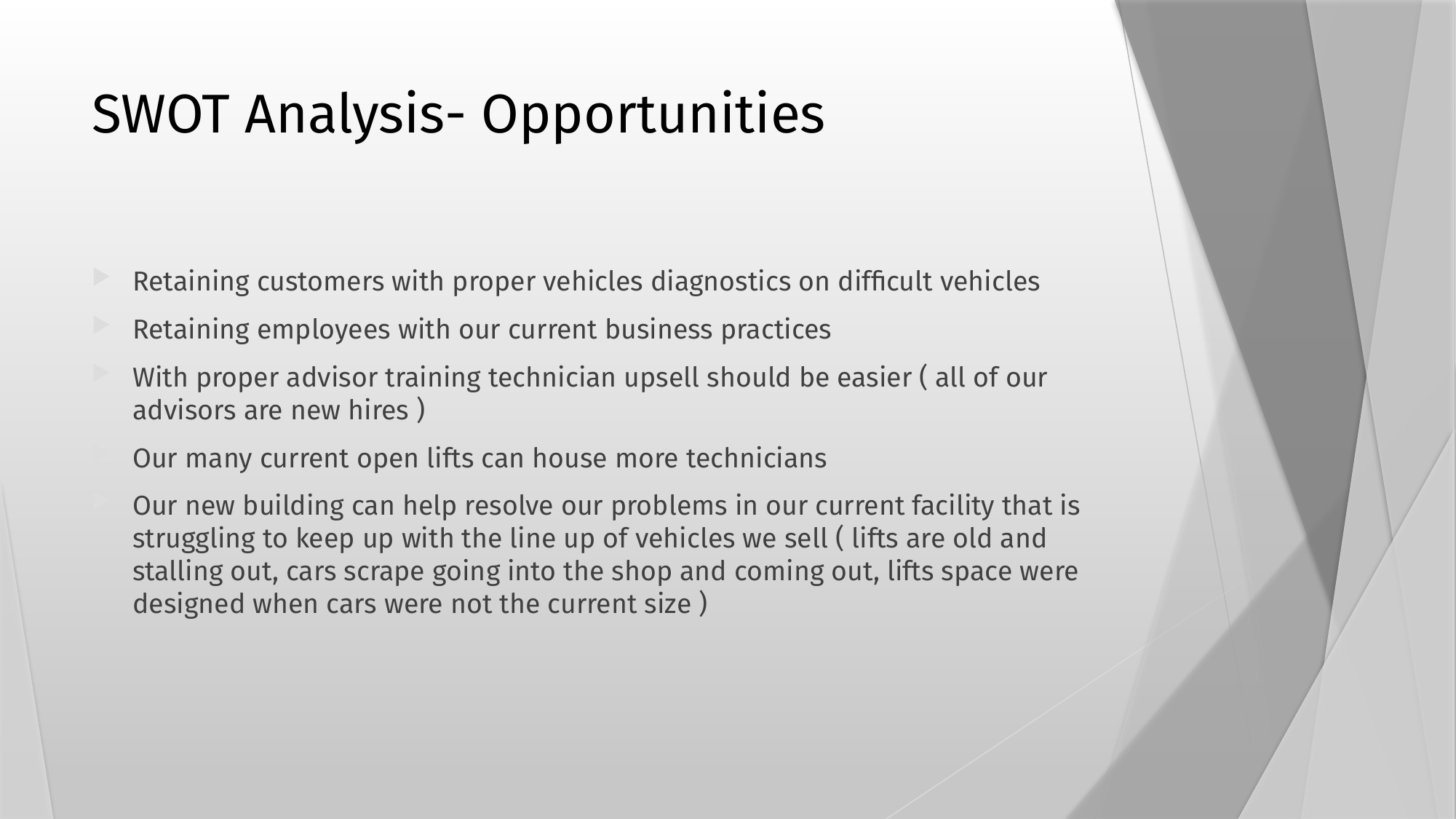

# SWOT Analysis- Opportunities
Retaining customers with proper vehicles diagnostics on difficult vehicles
Retaining employees with our current business practices
With proper advisor training technician upsell should be easier ( all of our advisors are new hires )
Our many current open lifts can house more technicians
Our new building can help resolve our problems in our current facility that is struggling to keep up with the line up of vehicles we sell ( lifts are old and stalling out, cars scrape going into the shop and coming out, lifts space were designed when cars were not the current size )